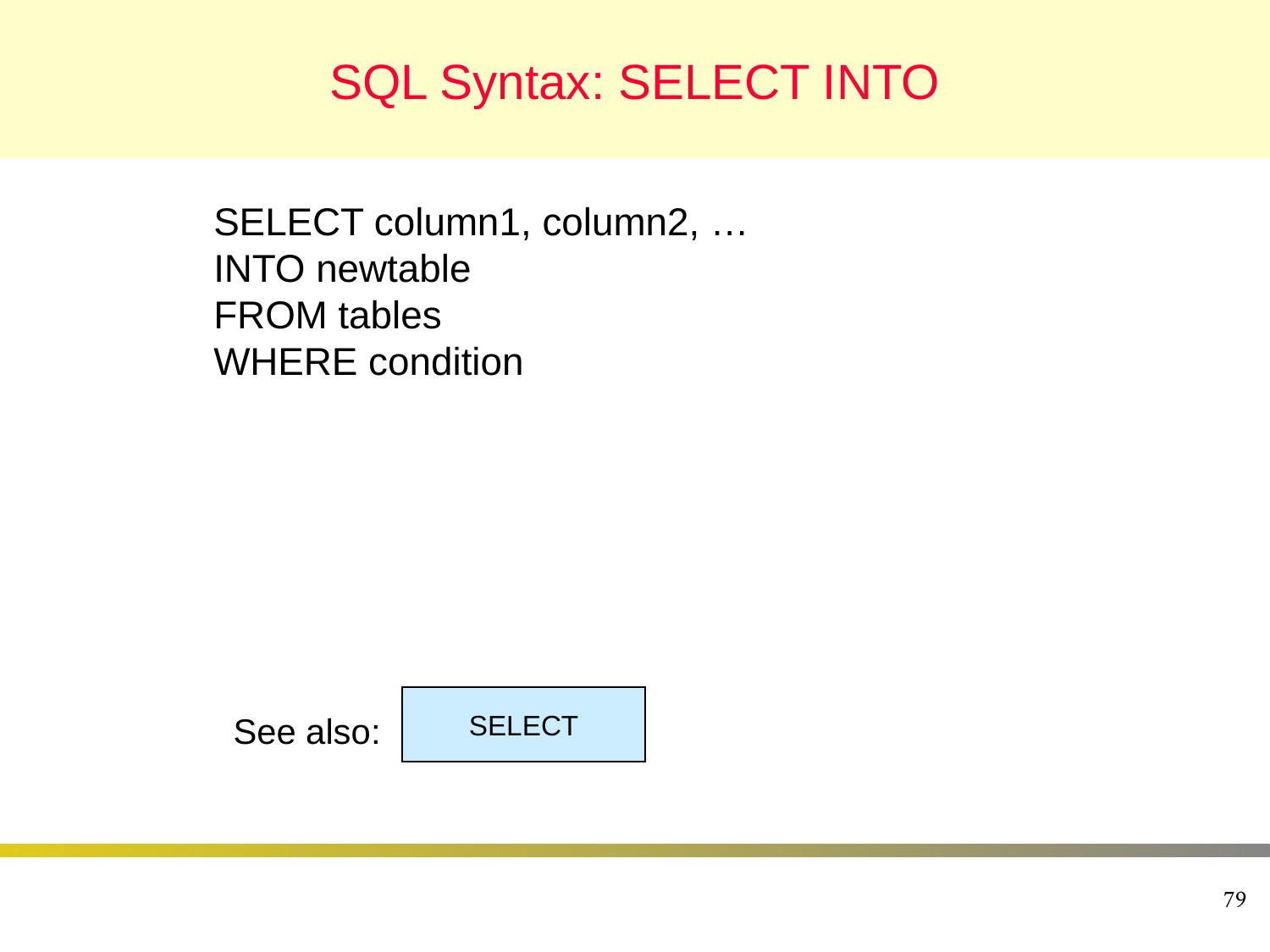

# SQL Syntax: SELECT INTO
SELECT column1, column2, …
INTO newtable
FROM tables
WHERE condition
SELECT
See also:
79